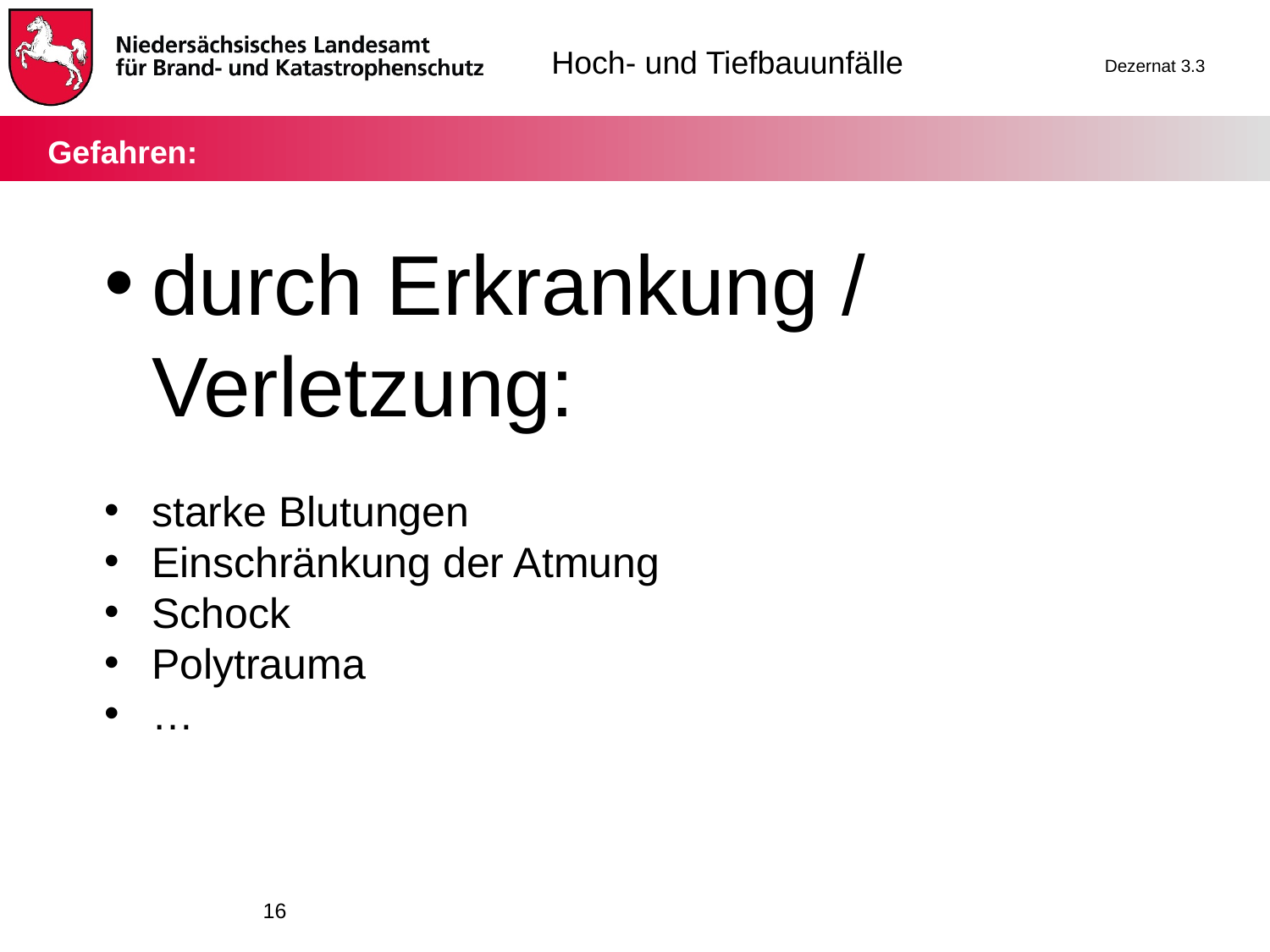

# Gefahren:
durch Erkrankung / Verletzung:

starke Blutungen
Einschränkung der Atmung
Schock
Polytrauma
…
16